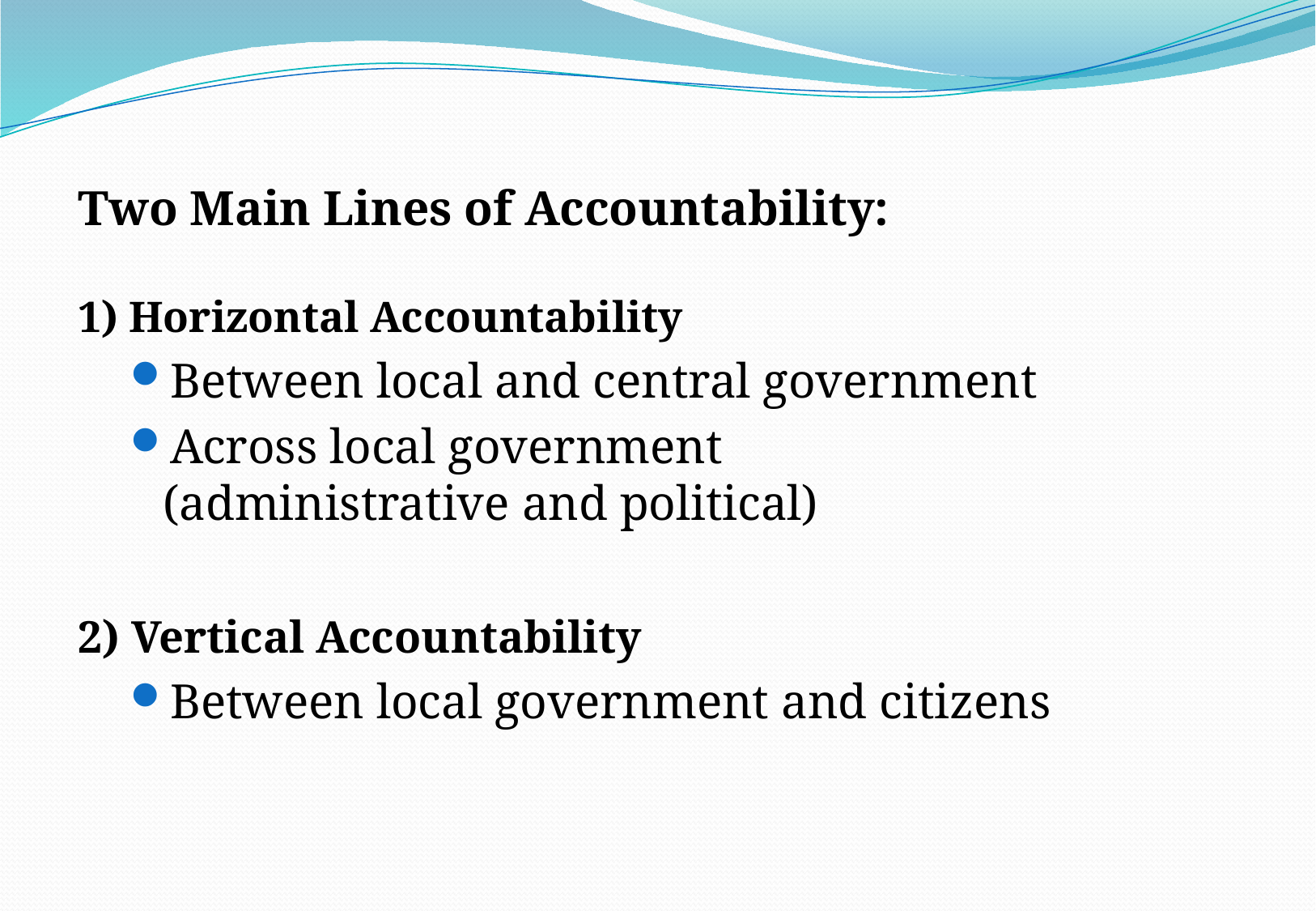

Two Main Lines of Accountability:

1) Horizontal Accountability
Between local and central government
Across local government
(administrative and political)

2) Vertical Accountability
Between local government and citizens